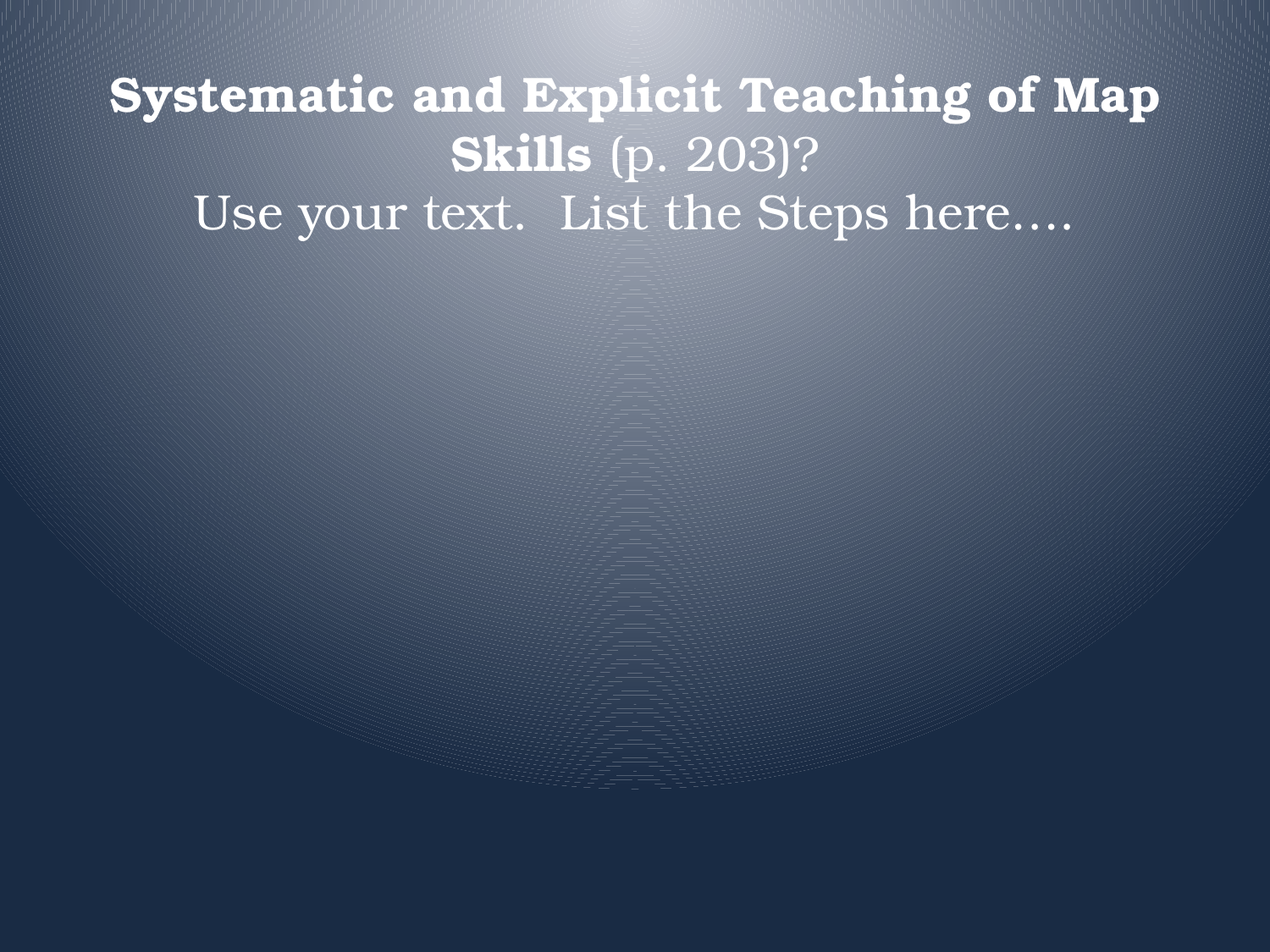

# Systematic and Explicit Teaching of Map Skills (p. 203)? Use your text.  List the Steps here….